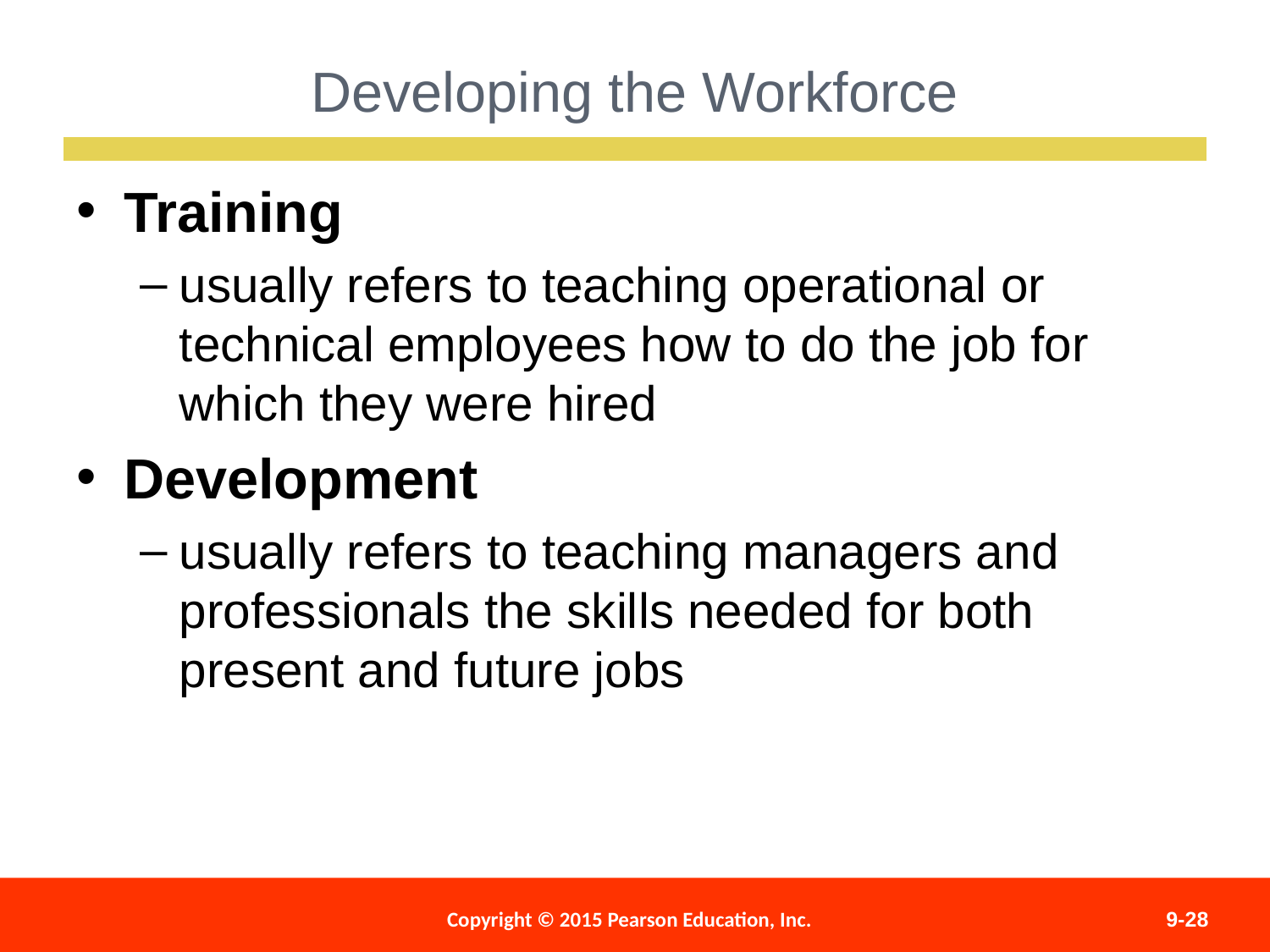

Developing the Workforce
Training
usually refers to teaching operational or technical employees how to do the job for which they were hired
Development
usually refers to teaching managers and professionals the skills needed for both present and future jobs